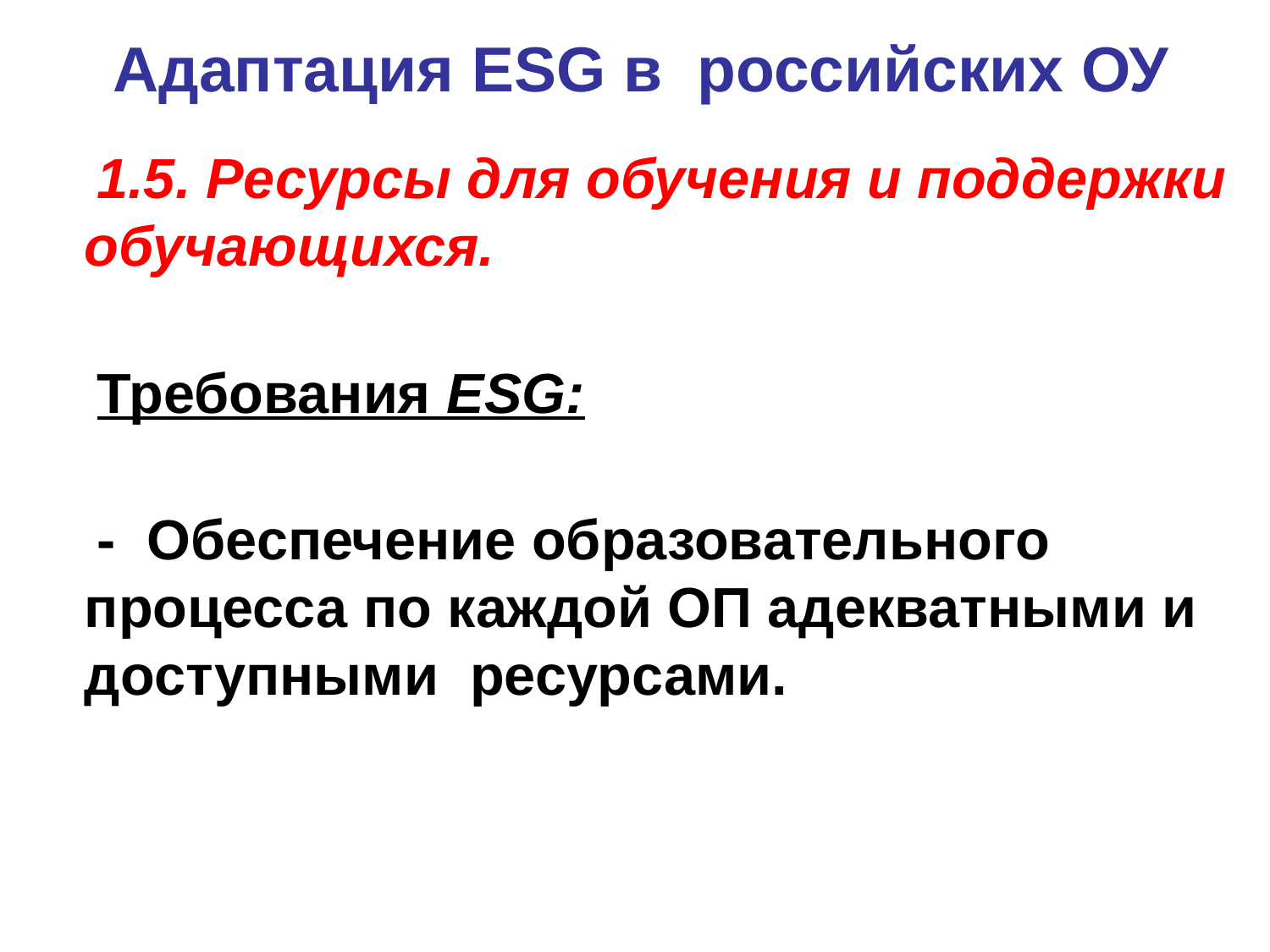

# Адаптация ESG в  российских ОУ
1.5. Ресурсы для обучения и поддержки обучающихся.
Требования ESG:
-  Обеспечение образовательного процесса по каждой ОП адекватными и доступными  ресурсами.